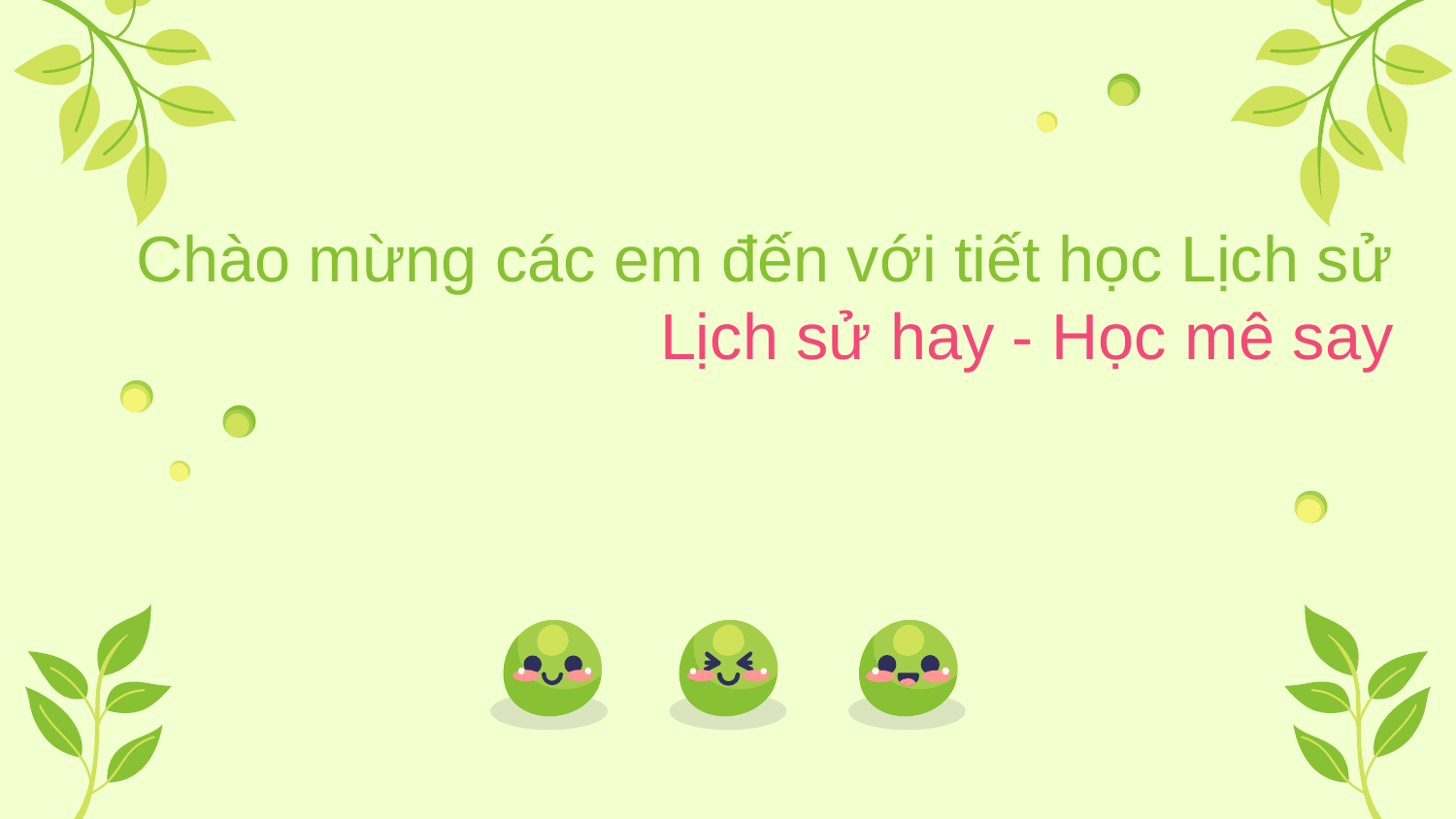

# Chào mừng các em đến với tiết học Lịch sử Lịch sử hay - Học mê say